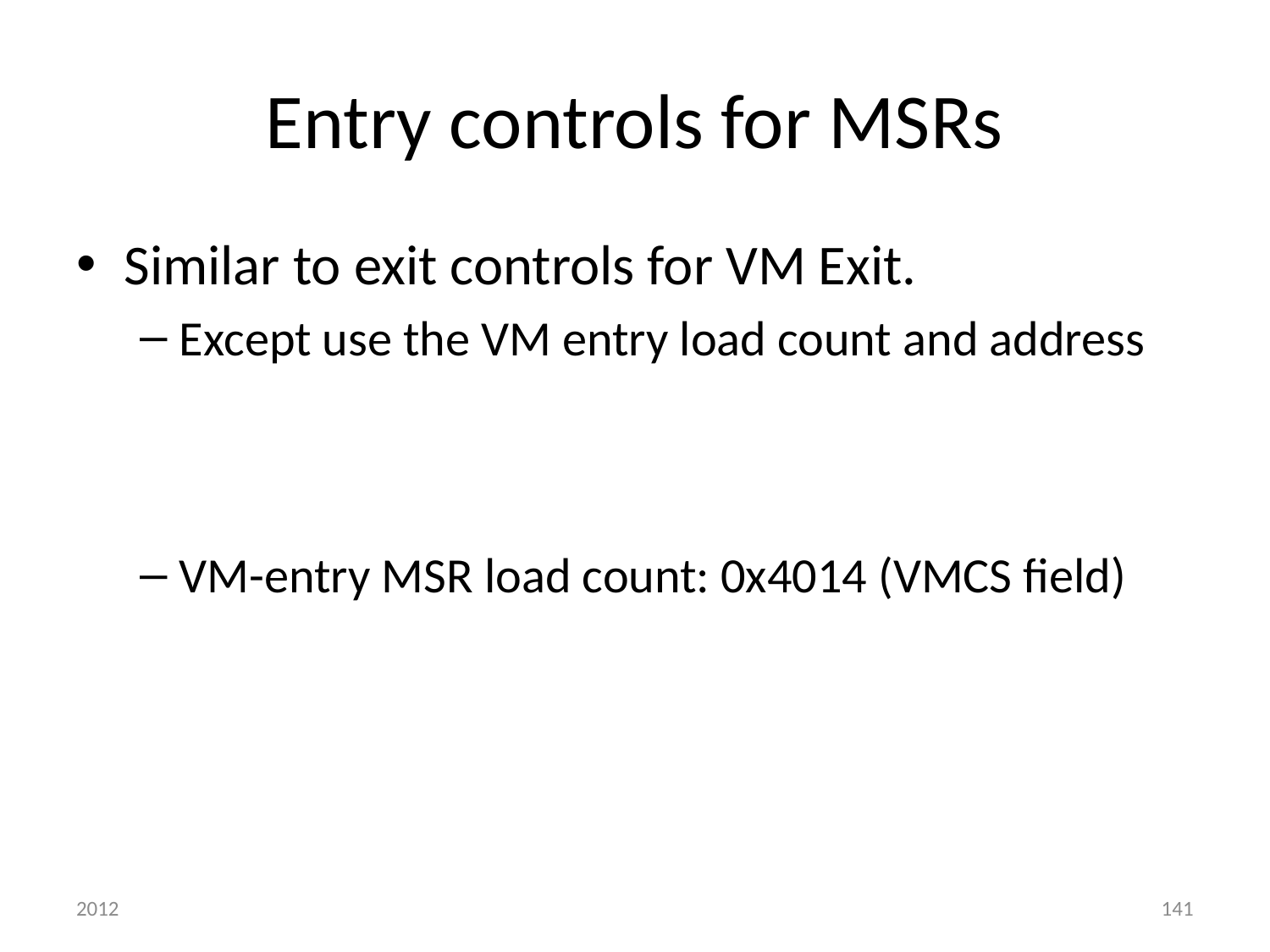

# Entry controls for MSRs
Similar to exit controls for VM Exit.
Except use the VM entry load count and address

VM-entry MSR load count: 0x4014 (VMCS field)

2012

141